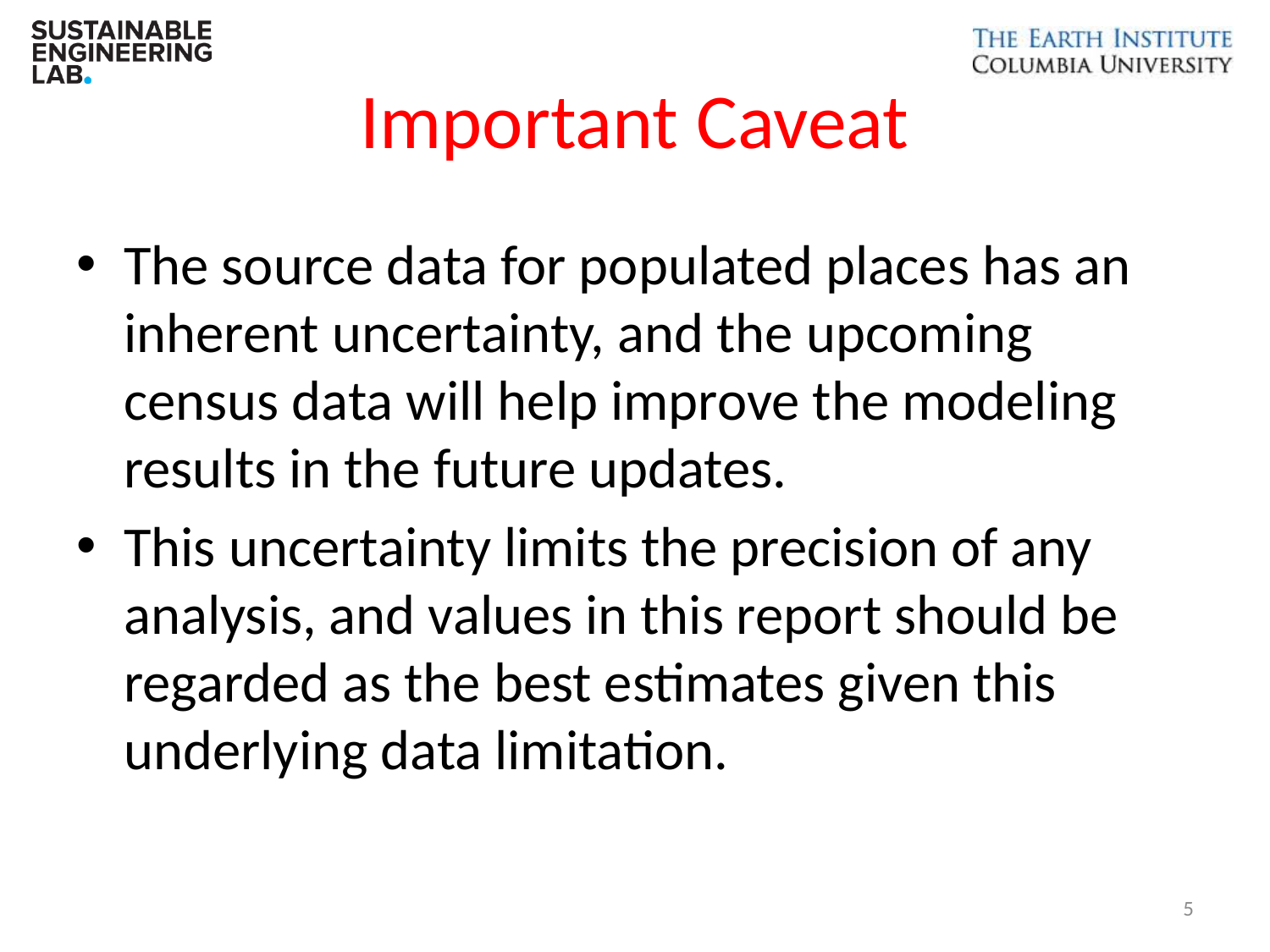

# Important Caveat
The source data for populated places has an inherent uncertainty, and the upcoming census data will help improve the modeling results in the future updates.
This uncertainty limits the precision of any analysis, and values in this report should be regarded as the best estimates given this underlying data limitation.
5